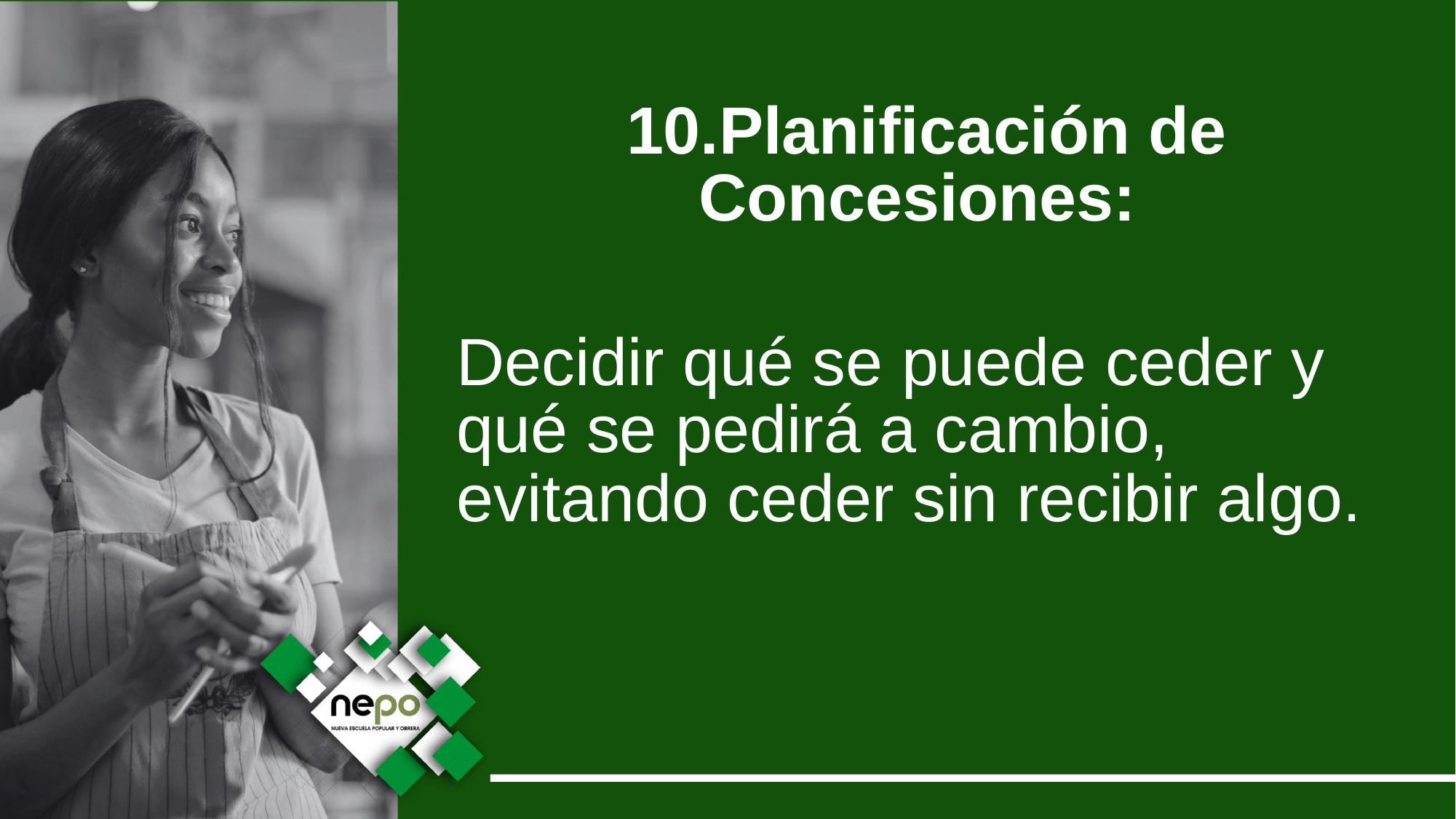

10.Planificación de Concesiones:

Decidir qué se puede ceder y qué se pedirá a cambio, evitando ceder sin recibir algo.